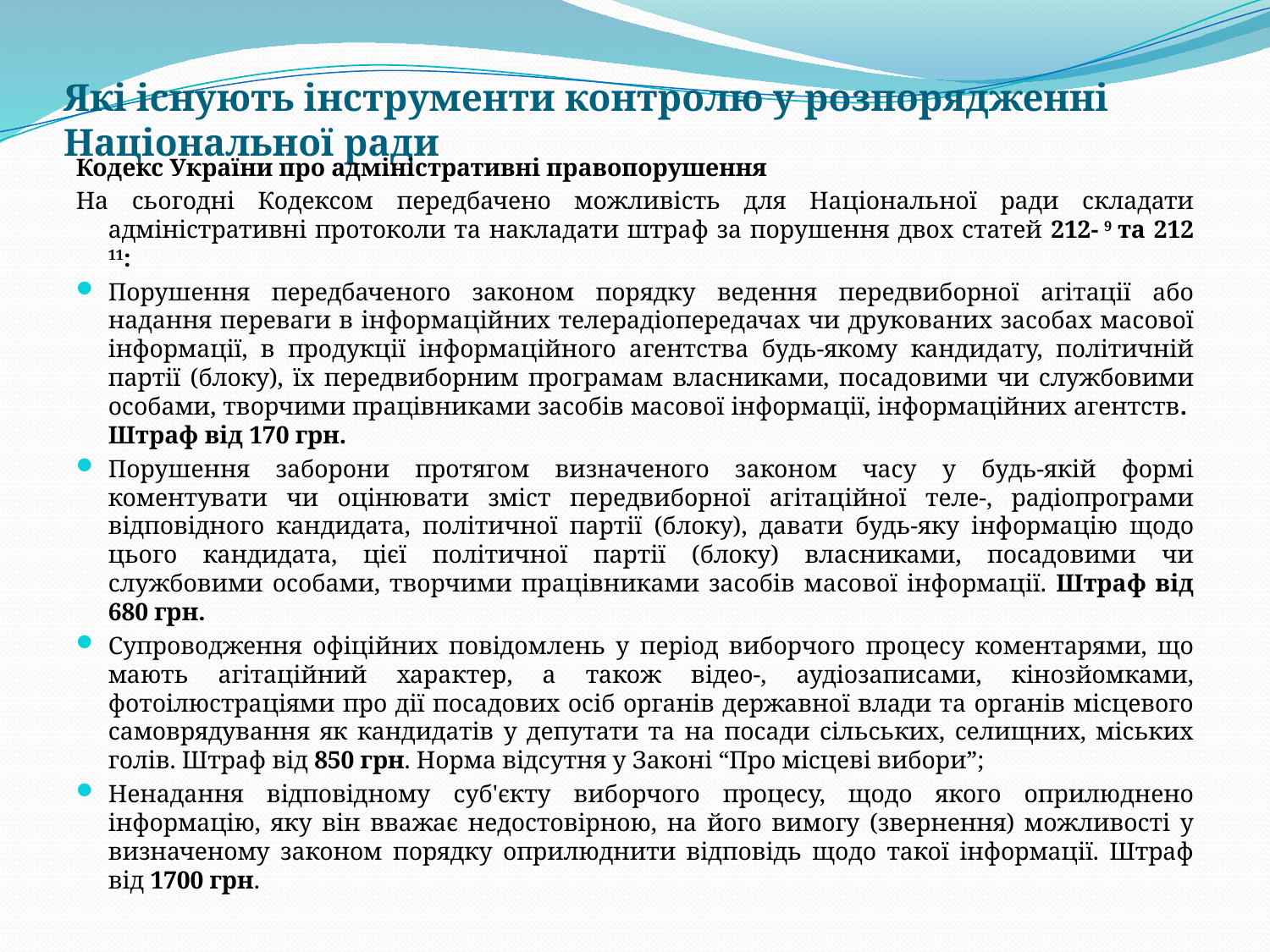

# Які існують інструменти контролю у розпорядженні Національної ради
Кодекс України про адміністративні правопорушення
На сьогодні Кодексом передбачено можливість для Національної ради складати адміністративні протоколи та накладати штраф за порушення двох статей 212- 9 та 212 11:
Порушення передбаченого законом порядку ведення передвиборної агітації або надання переваги в інформаційних телерадіопередачах чи друкованих засобах масової інформації, в продукції інформаційного агентства будь-якому кандидату, політичній партії (блоку), їх передвиборним програмам власниками, посадовими чи службовими особами, творчими працівниками засобів масової інформації, інформаційних агентств.  Штраф від 170 грн.
Порушення заборони протягом визначеного законом часу у будь-якій формі коментувати чи оцінювати зміст передвиборної агітаційної теле-, радіопрограми відповідного кандидата, політичної партії (блоку), давати будь-яку інформацію щодо цього кандидата, цієї політичної партії (блоку) власниками, посадовими чи службовими особами, творчими працівниками засобів масової інформації. Штраф від 680 грн.
Супроводження офіційних повідомлень у період виборчого процесу коментарями, що мають агітаційний характер, а також відео-, аудіозаписами, кінозйомками, фотоілюстраціями про дії посадових осіб органів державної влади та органів місцевого самоврядування як кандидатів у депутати та на посади сільських, селищних, міських голів. Штраф від 850 грн. Норма відсутня у Законі “Про місцеві вибори”;
Ненадання відповідному суб'єкту виборчого процесу, щодо якого оприлюднено інформацію, яку він вважає недостовірною, на його вимогу (звернення) можливості у визначеному законом порядку оприлюднити відповідь щодо такої інформації. Штраф від 1700 грн.